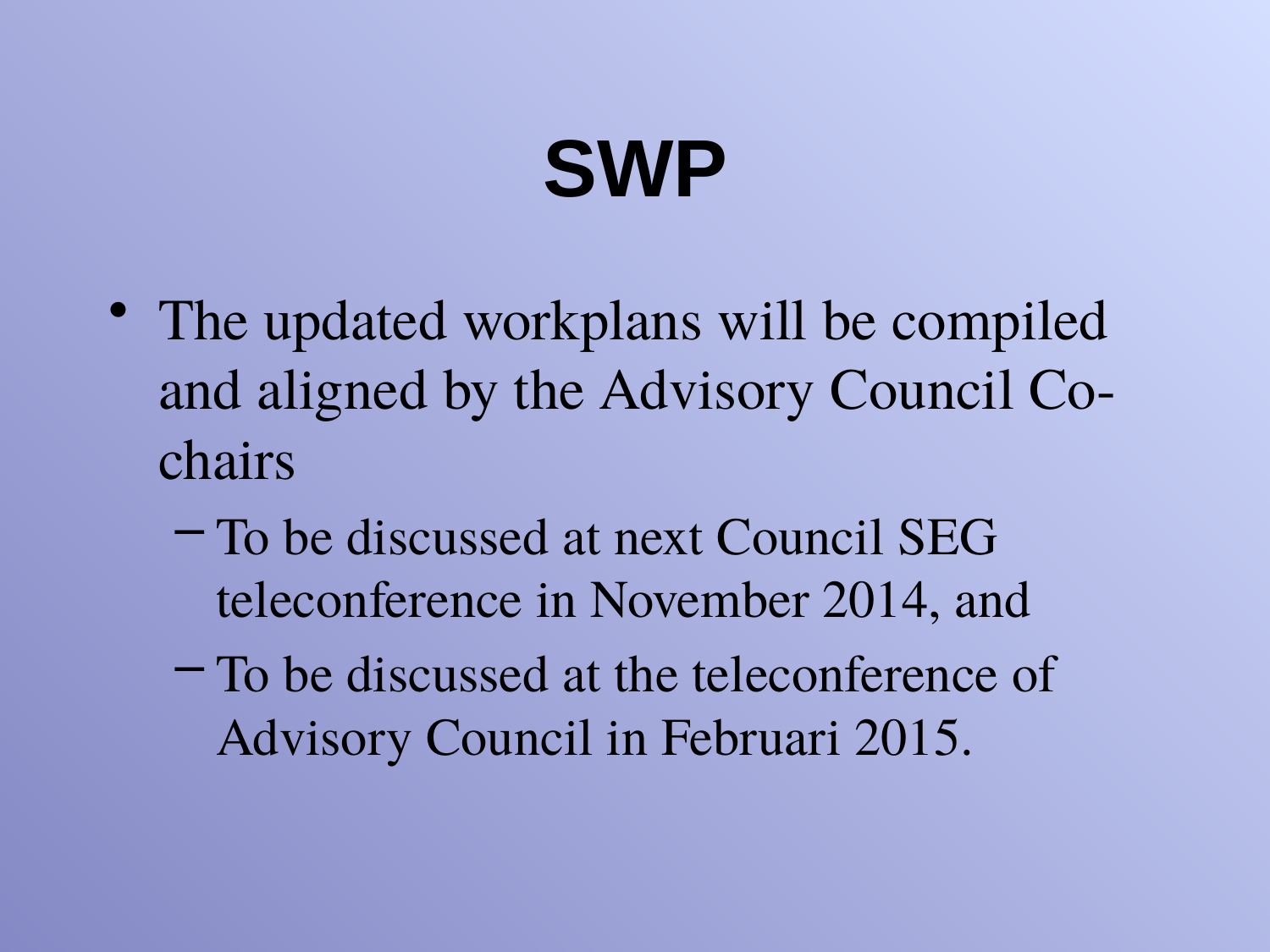

# SWP
The updated workplans will be compiled and aligned by the Advisory Council Co-chairs
To be discussed at next Council SEG teleconference in November 2014, and
To be discussed at the teleconference of Advisory Council in Februari 2015.